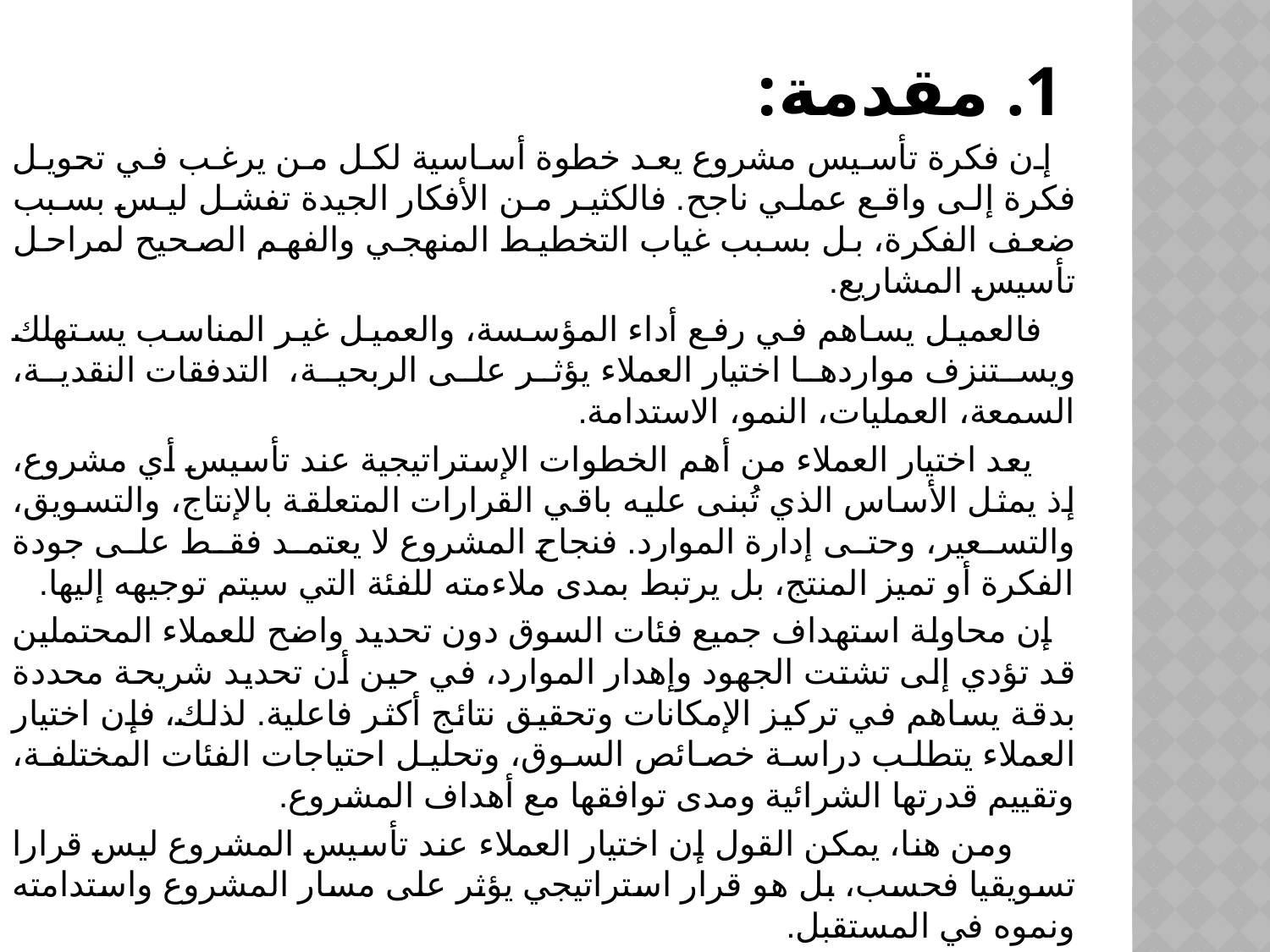

# 1. مقدمة:
       إن فكرة تأسيس مشروع يعد خطوة أساسية لكل من يرغب في تحويل فكرة إلى واقع عملي ناجح. فالكثير من الأفكار الجيدة تفشل ليس بسبب ضعف الفكرة، بل بسبب غياب التخطيط المنهجي والفهم الصحيح لمراحل تأسيس المشاريع.
       فالعميل يساهم في رفع أداء المؤسسة، والعميل غير المناسب يستهلك ويستنزف مواردها اختيار العملاء يؤثر على الربحية،  التدفقات النقدية، السمعة، العمليات، النمو، الاستدامة.
        يعد اختيار العملاء من أهم الخطوات الإستراتيجية عند تأسيس أي مشروع، إذ يمثل الأساس الذي تُبنى عليه باقي القرارات المتعلقة بالإنتاج، والتسويق، والتسعير، وحتى إدارة الموارد. فنجاح المشروع لا يعتمد فقط على جودة الفكرة أو تميز المنتج، بل يرتبط بمدى ملاءمته للفئة التي سيتم توجيهه إليها.
      إن محاولة استهداف جميع فئات السوق دون تحديد واضح للعملاء المحتملين قد تؤدي إلى تشتت الجهود وإهدار الموارد، في حين أن تحديد شريحة محددة بدقة يساهم في تركيز الإمكانات وتحقيق نتائج أكثر فاعلية. لذلك، فإن اختيار العملاء يتطلب دراسة خصائص السوق، وتحليل احتياجات الفئات المختلفة، وتقييم قدرتها الشرائية ومدى توافقها مع أهداف المشروع.
          ومن هنا، يمكن القول إن اختيار العملاء عند تأسيس المشروع ليس قرارا تسويقيا فحسب، بل هو قرار استراتيجي يؤثر على مسار المشروع واستدامته ونموه في المستقبل.